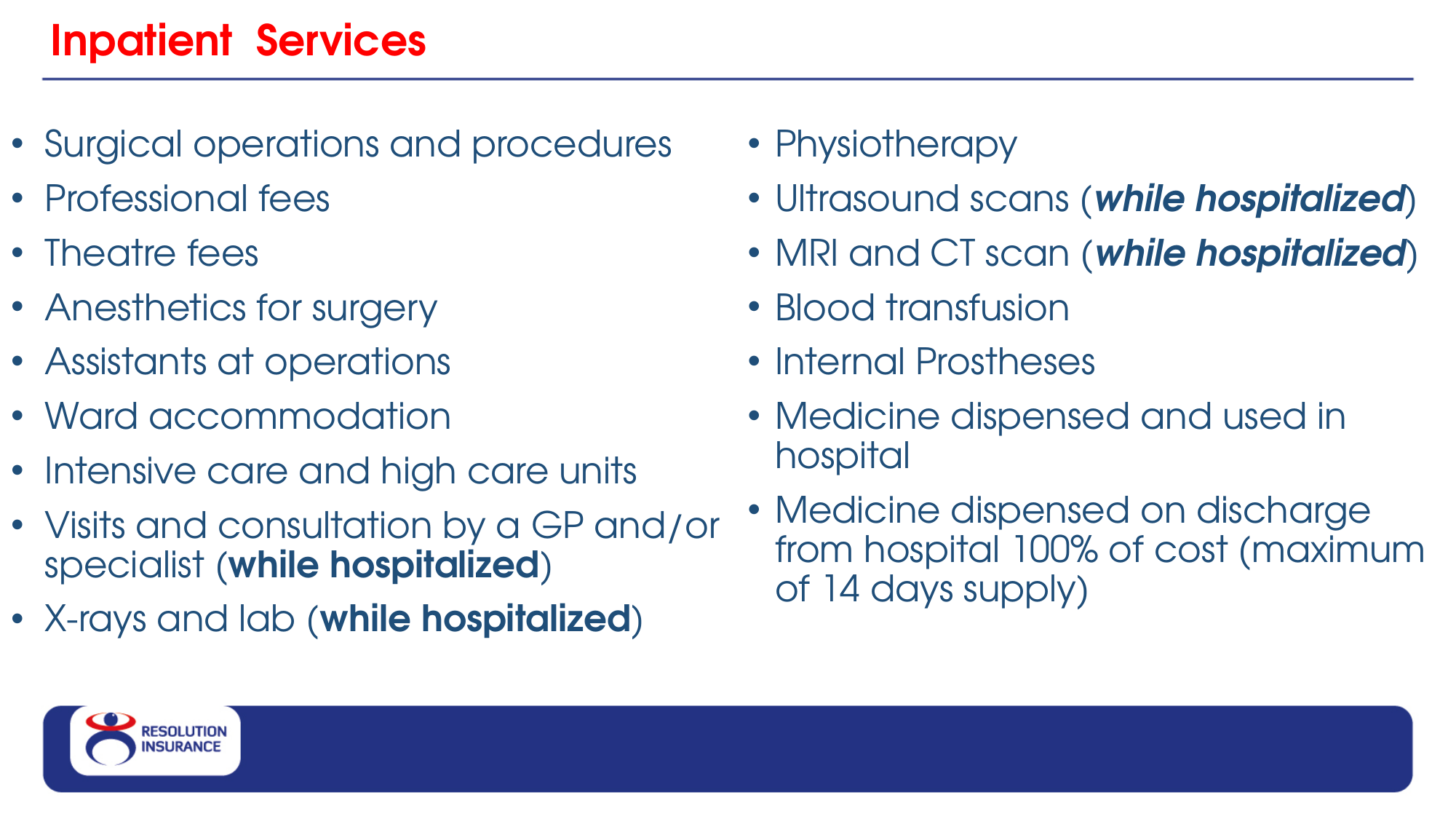

# Inpatient  Services
Surgical operations and procedures
Professional fees
Theatre fees
Anesthetics for surgery
Assistants at operations
Ward accommodation
Intensive care and high care units
Visits and consultation by a GP and/or specialist (while hospitalized)
X-rays and lab (while hospitalized)

Physiotherapy
Ultrasound scans (while hospitalized)
MRI and CT scan (while hospitalized)
Blood transfusion
Internal Prostheses
Medicine dispensed and used in hospital
Medicine dispensed on discharge from hospital 100% of cost (maximum of 14 days supply)